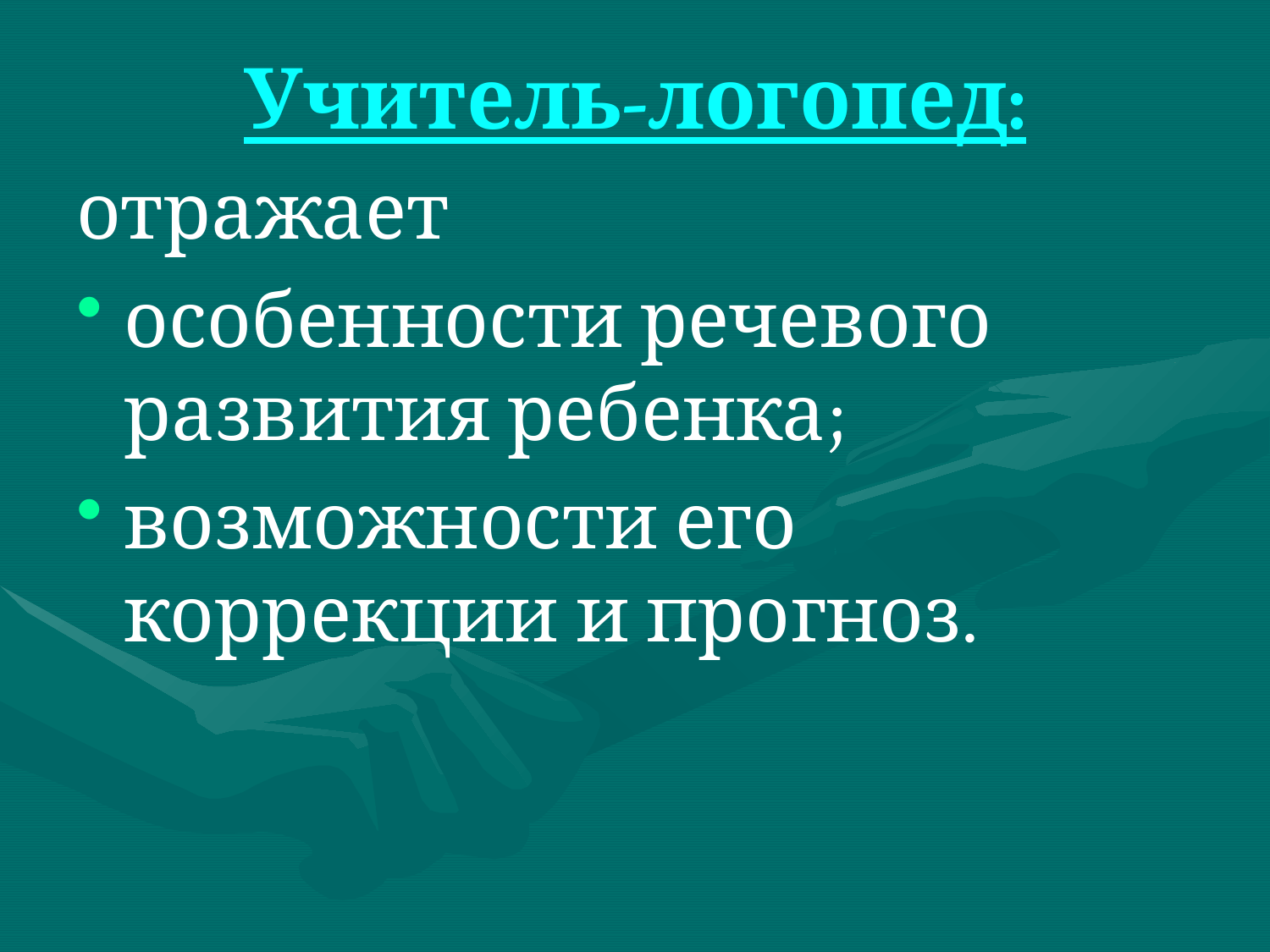

# Учитель-логопед:
отражает
особенности речевого развития ребенка;
возможности его коррекции и прогноз.